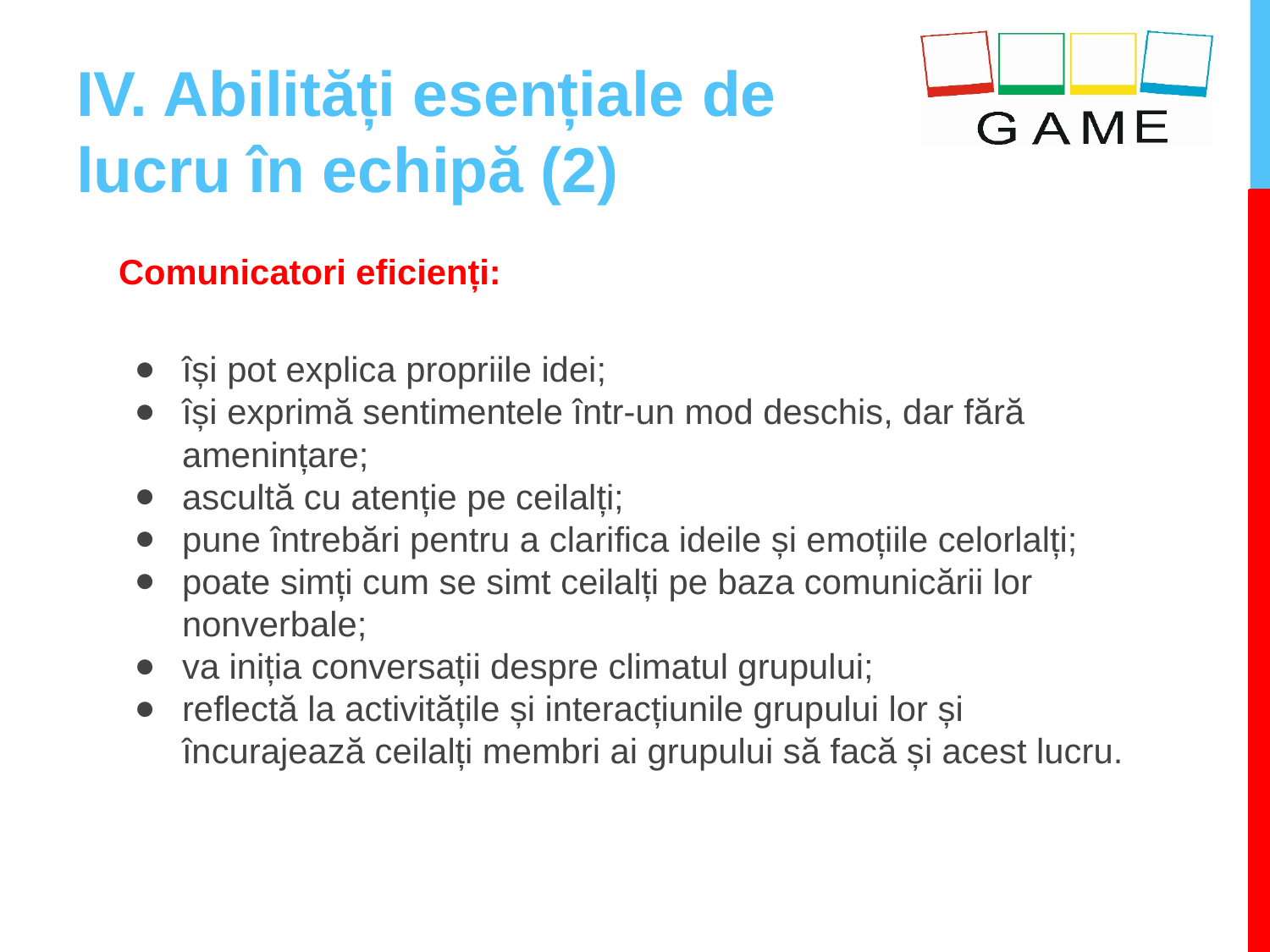

# IV. Abilități esențiale de lucru în echipă (2)
Comunicatori eficienți:

își pot explica propriile idei;
își exprimă sentimentele într-un mod deschis, dar fără amenințare;
ascultă cu atenție pe ceilalți;
pune întrebări pentru a clarifica ideile și emoțiile celorlalți;
poate simți cum se simt ceilalți pe baza comunicării lor nonverbale;
va iniția conversații despre climatul grupului;
reflectă la activitățile și interacțiunile grupului lor și încurajează ceilalți membri ai grupului să facă și acest lucru.